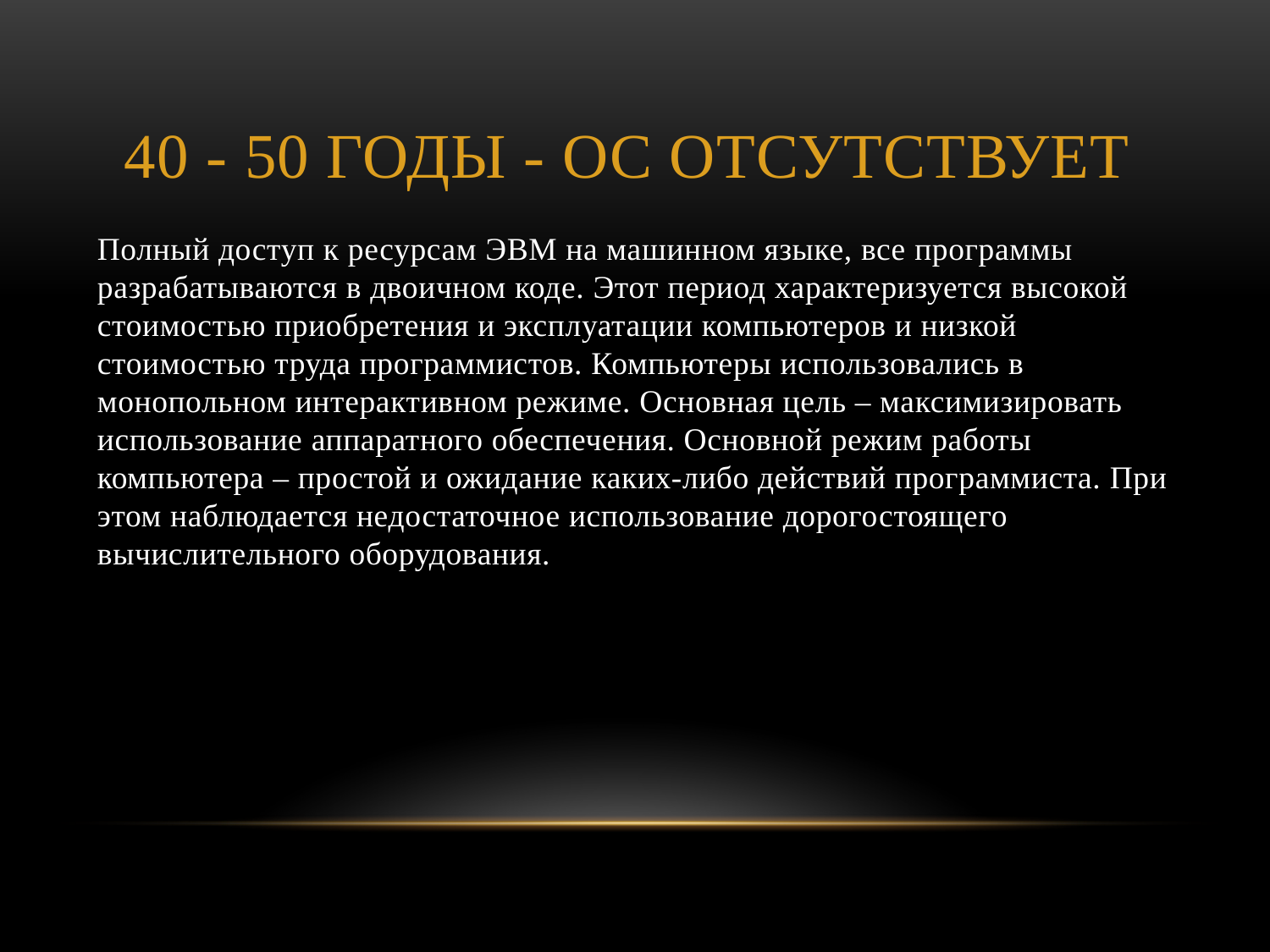

# 40 - 50 годы - ОС отсутствует
Полный доступ к ресурсам ЭВМ на машинном языке, все программы разрабатываются в двоичном коде. Этот период характеризуется высокой стоимостью приобретения и эксплуатации компьютеров и низкой стоимостью труда программистов. Компьютеры использовались в монопольном интерактивном режиме. Основная цель – максимизировать использование аппаратного обеспечения. Основной режим работы компьютера – простой и ожидание каких-либо действий программиста. При этом наблюдается недостаточное использование дорогостоящего вычислительного оборудования.